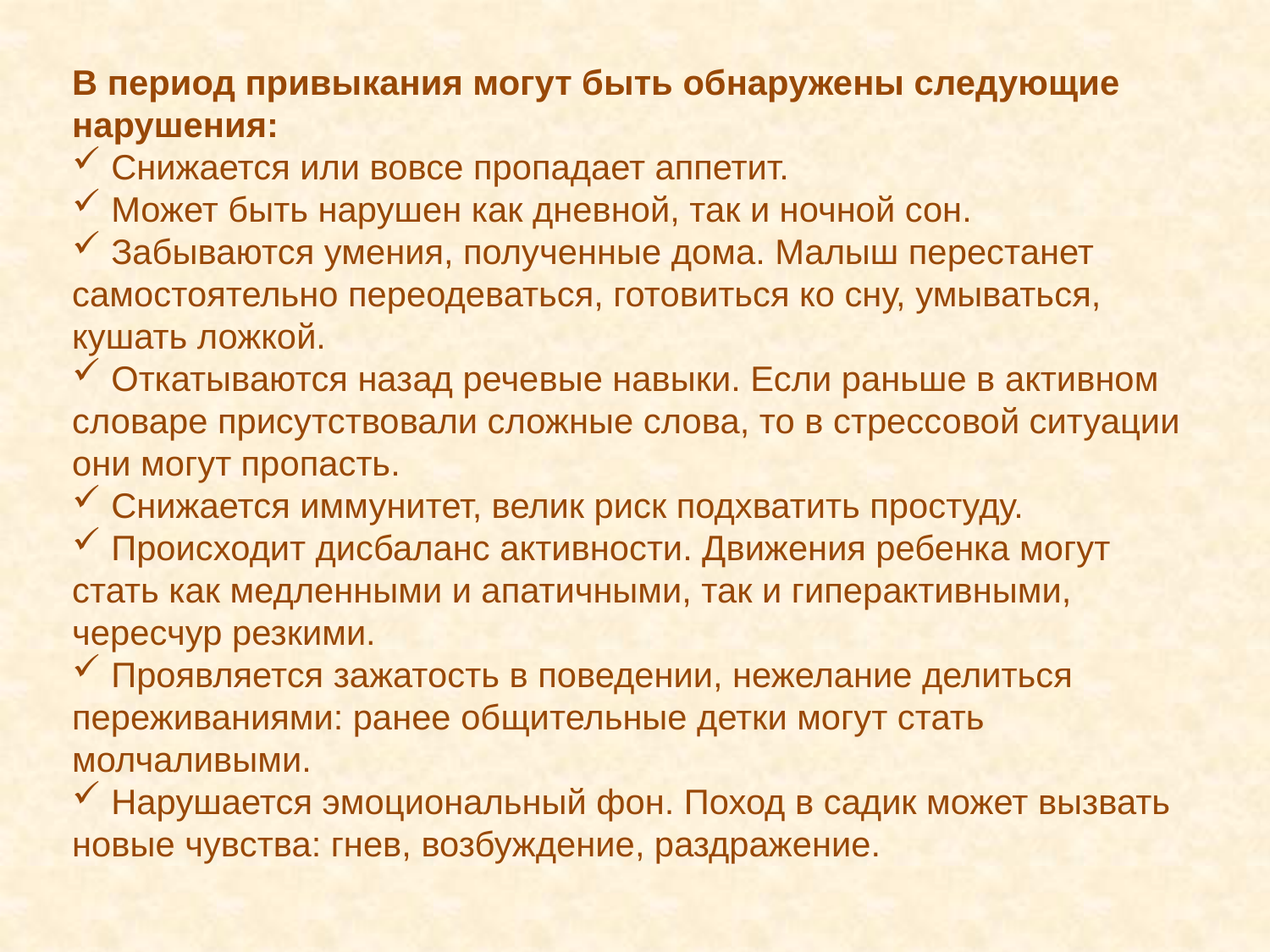

В период привыкания могут быть обнаружены следующие нарушения:
 Снижается или вовсе пропадает аппетит.
 Может быть нарушен как дневной, так и ночной сон.
 Забываются умения, полученные дома. Малыш перестанет самостоятельно переодеваться, готовиться ко сну, умываться, кушать ложкой.
 Откатываются назад речевые навыки. Если раньше в активном словаре присутствовали сложные слова, то в стрессовой ситуации они могут пропасть.
 Снижается иммунитет, велик риск подхватить простуду.
 Происходит дисбаланс активности. Движения ребенка могут стать как медленными и апатичными, так и гиперактивными, чересчур резкими.
 Проявляется зажатость в поведении, нежелание делиться переживаниями: ранее общительные детки могут стать молчаливыми.
 Нарушается эмоциональный фон. Поход в садик может вызвать новые чувства: гнев, возбуждение, раздражение.